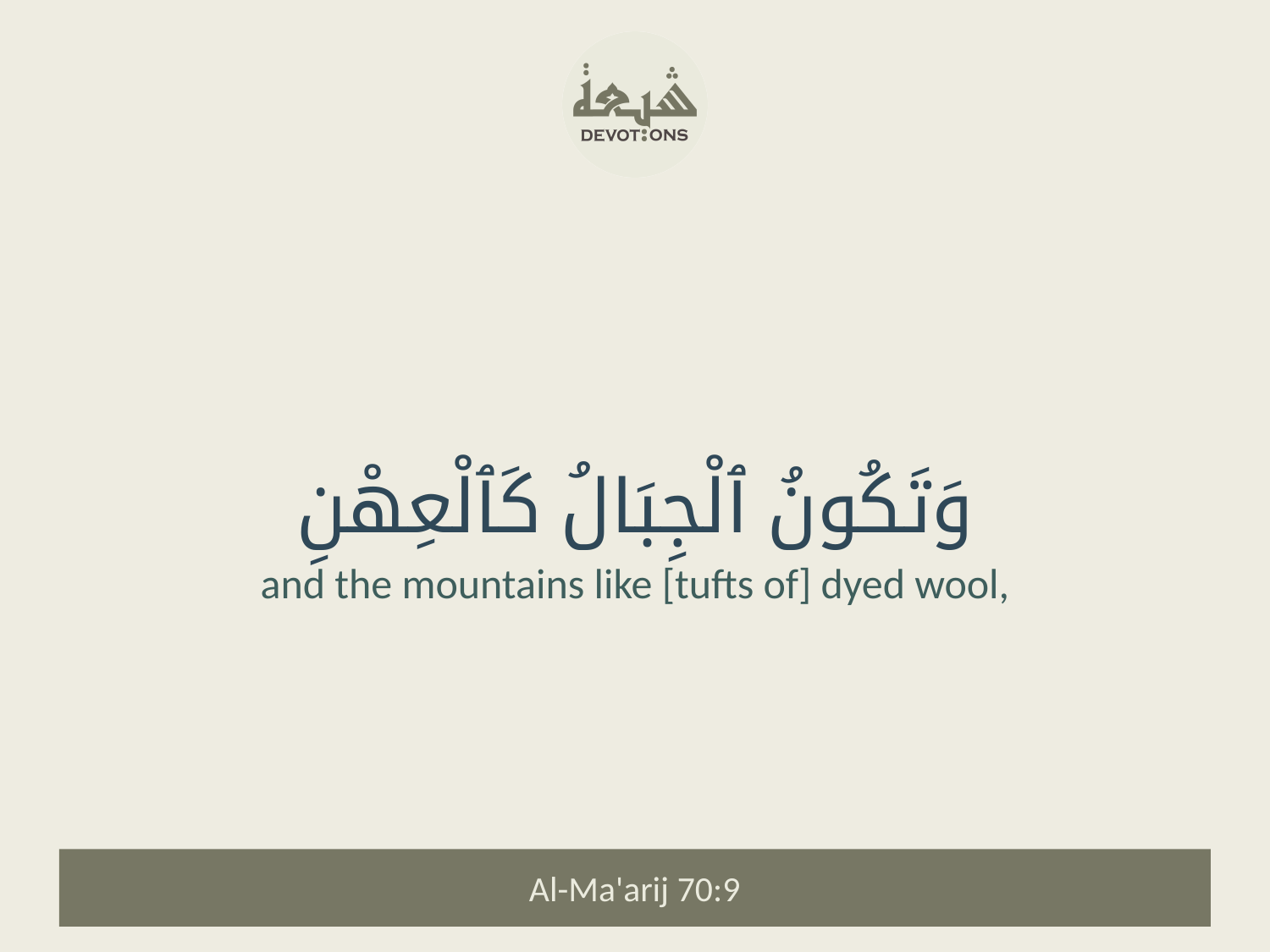

وَتَكُونُ ٱلْجِبَالُ كَٱلْعِهْنِ
and the mountains like [tufts of] dyed wool,
Al-Ma'arij 70:9